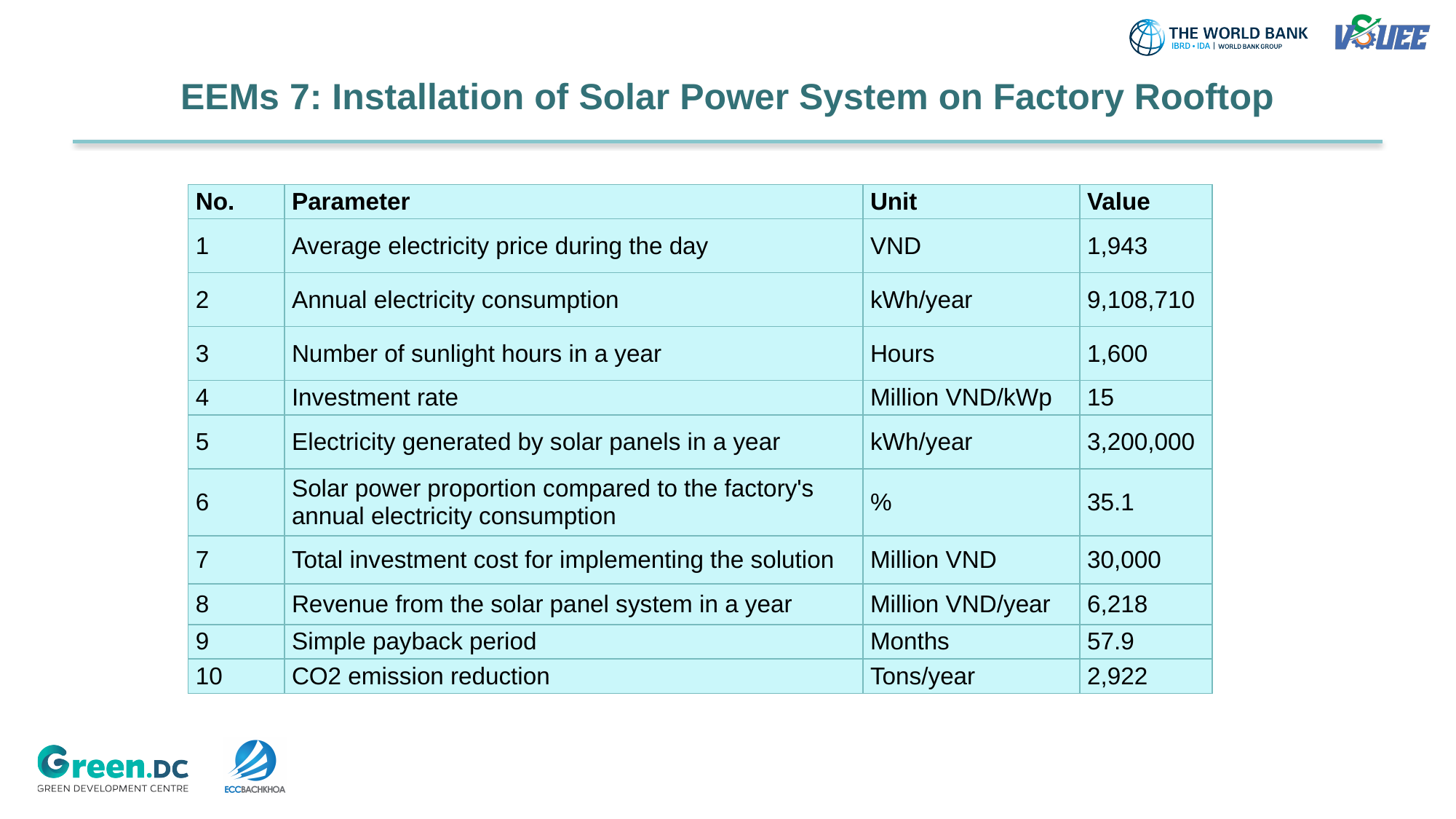

# EEMs 7: Installation of Solar Power System on Factory Rooftop

| No. | Parameter | Unit | Value |
| --- | --- | --- | --- |
| 1 | Average electricity price during the day | VND | 1,943 |
| 2 | Annual electricity consumption | kWh/year | 9,108,710 |
| 3 | Number of sunlight hours in a year | Hours | 1,600 |
| 4 | Investment rate | Million VND/kWp | 15 |
| 5 | Electricity generated by solar panels in a year | kWh/year | 3,200,000 |
| 6 | Solar power proportion compared to the factory's annual electricity consumption | % | 35.1 |
| 7 | Total investment cost for implementing the solution | Million VND | 30,000 |
| 8 | Revenue from the solar panel system in a year | Million VND/year | 6,218 |
| 9 | Simple payback period | Months | 57.9 |
| 10 | CO2 emission reduction | Tons/year | 2,922 |